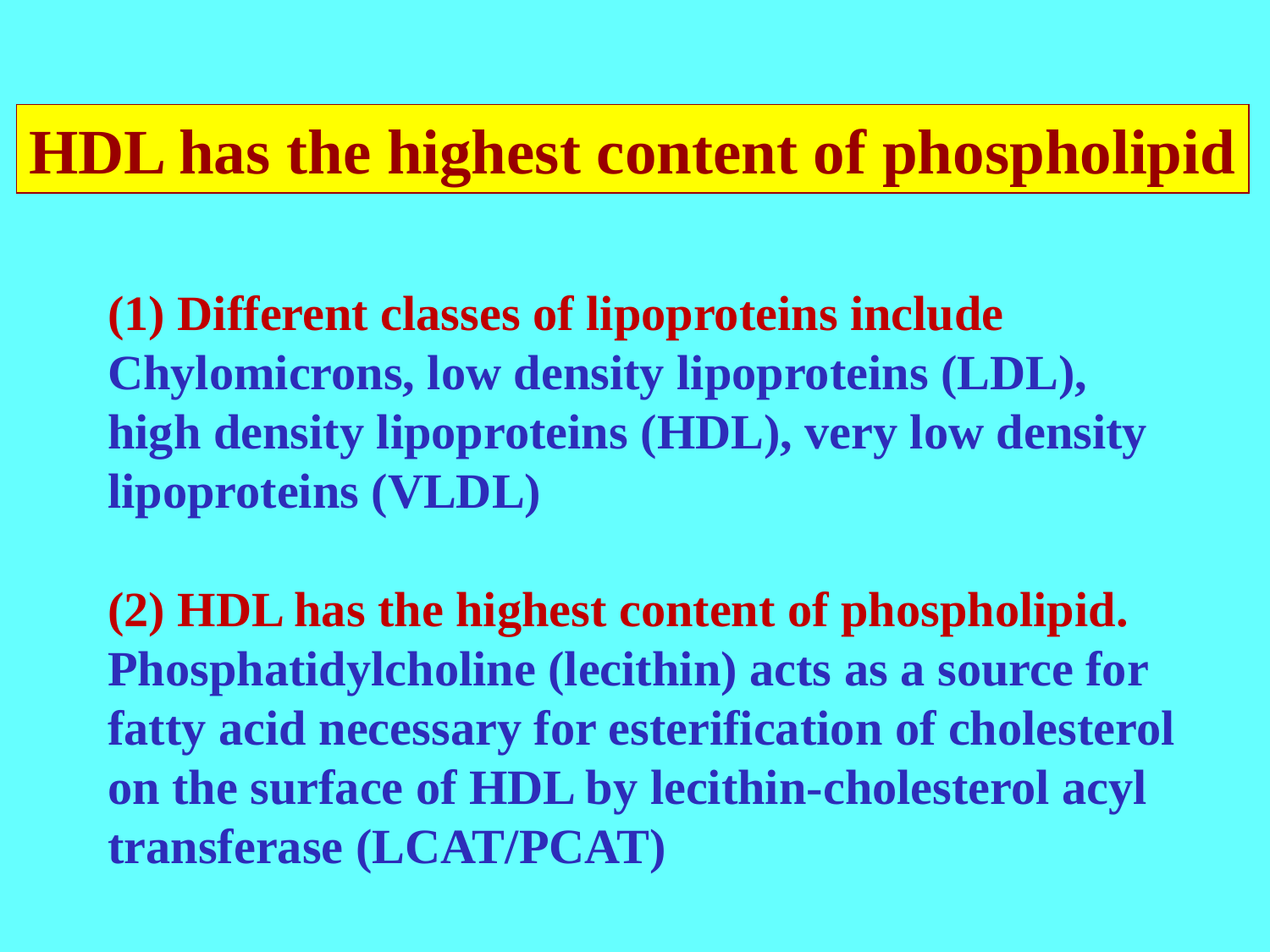

HDL has the highest content of phospholipid
(1) Different classes of lipoproteins include
Chylomicrons, low density lipoproteins (LDL),
high density lipoproteins (HDL), very low density lipoproteins (VLDL)

(2) HDL has the highest content of phospholipid. Phosphatidylcholine (lecithin) acts as a source for fatty acid necessary for esterification of cholesterol on the surface of HDL by lecithin-cholesterol acyl transferase (LCAT/PCAT)